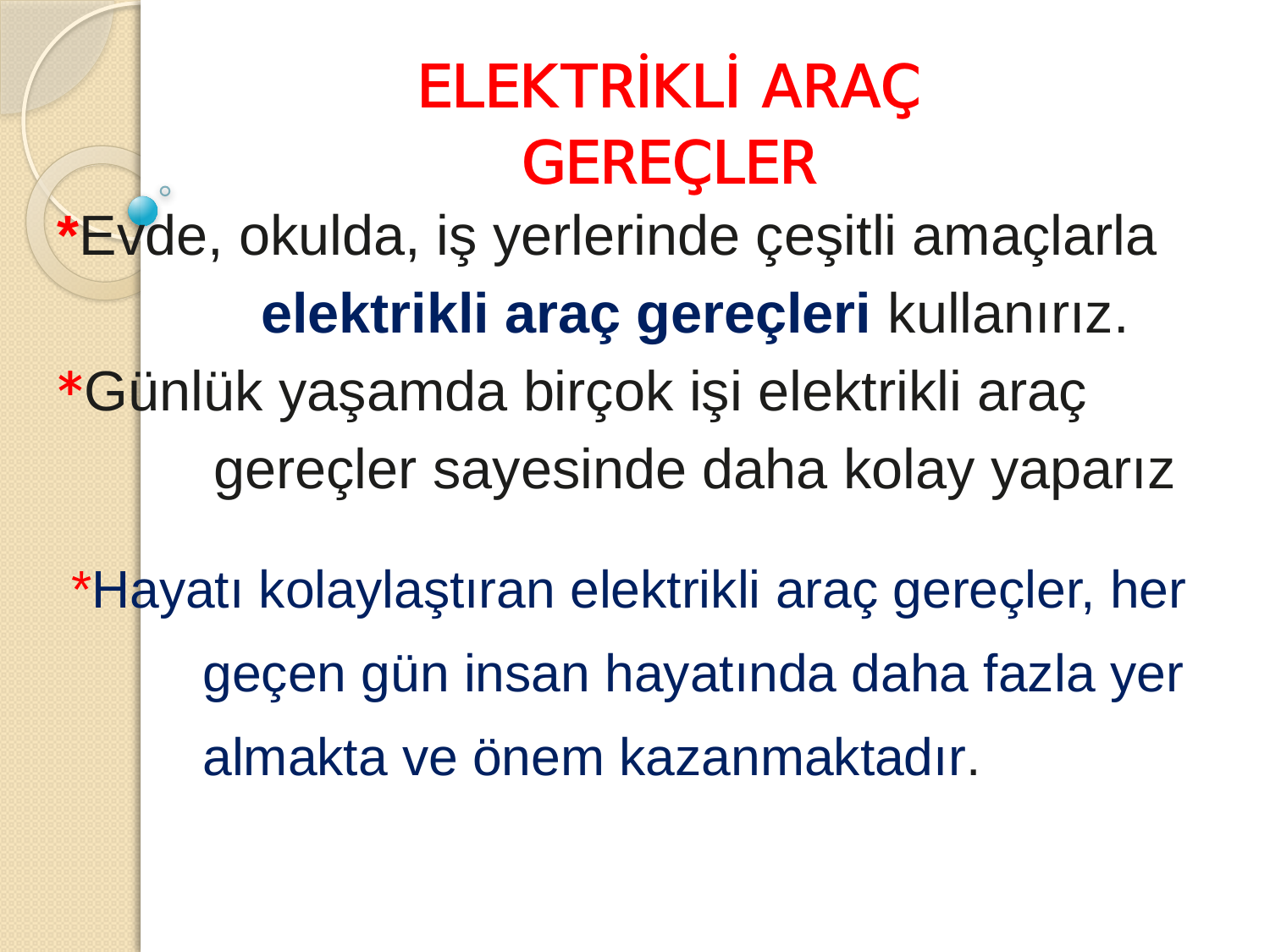

ELEKTRİKLİ ARAÇ GEREÇLER
# *Evde, okulda, iş yerlerinde çeşitli amaçlarla elektrikli araç gereçleri kullanırız. *Günlük yaşamda birçok işi elektrikli araç gereçler sayesinde daha kolay yaparız
*Hayatı kolaylaştıran elektrikli araç gereçler, her
         geçen gün insan hayatında daha fazla yer
         almakta ve önem kazanmaktadır.